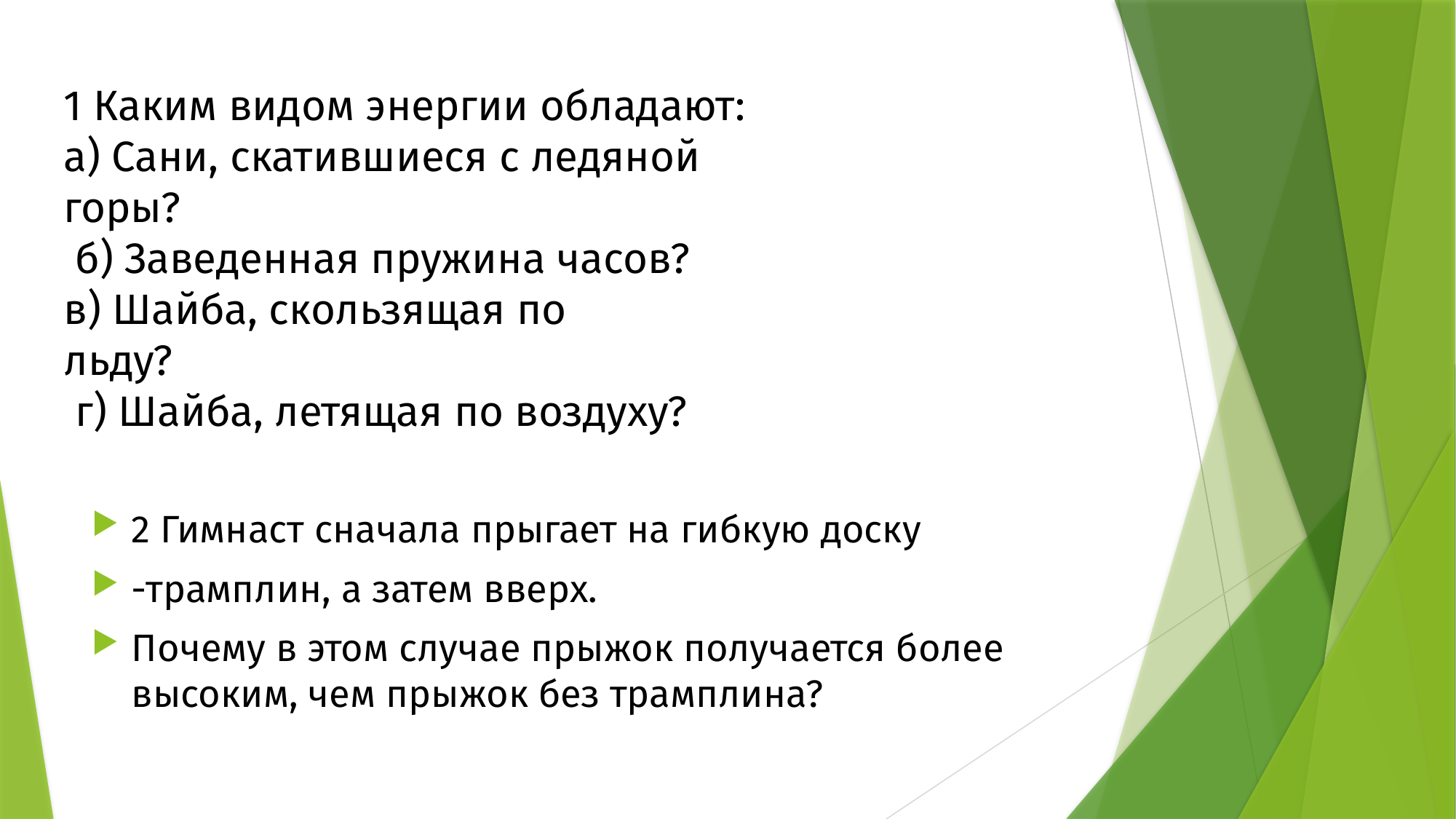

# 1 Каким видом энергии обладают: а) Сани, скатившиеся с ледяной горы? б) Заведенная пружина часов? в) Шайба, скользящая по льду? г) Шайба, летящая по воздуху?

2 Гимнаст сначала прыгает на гибкую доску
-трамплин, а затем вверх.
Почему в этом случае прыжок получается более высоким, чем прыжок без трамплина?